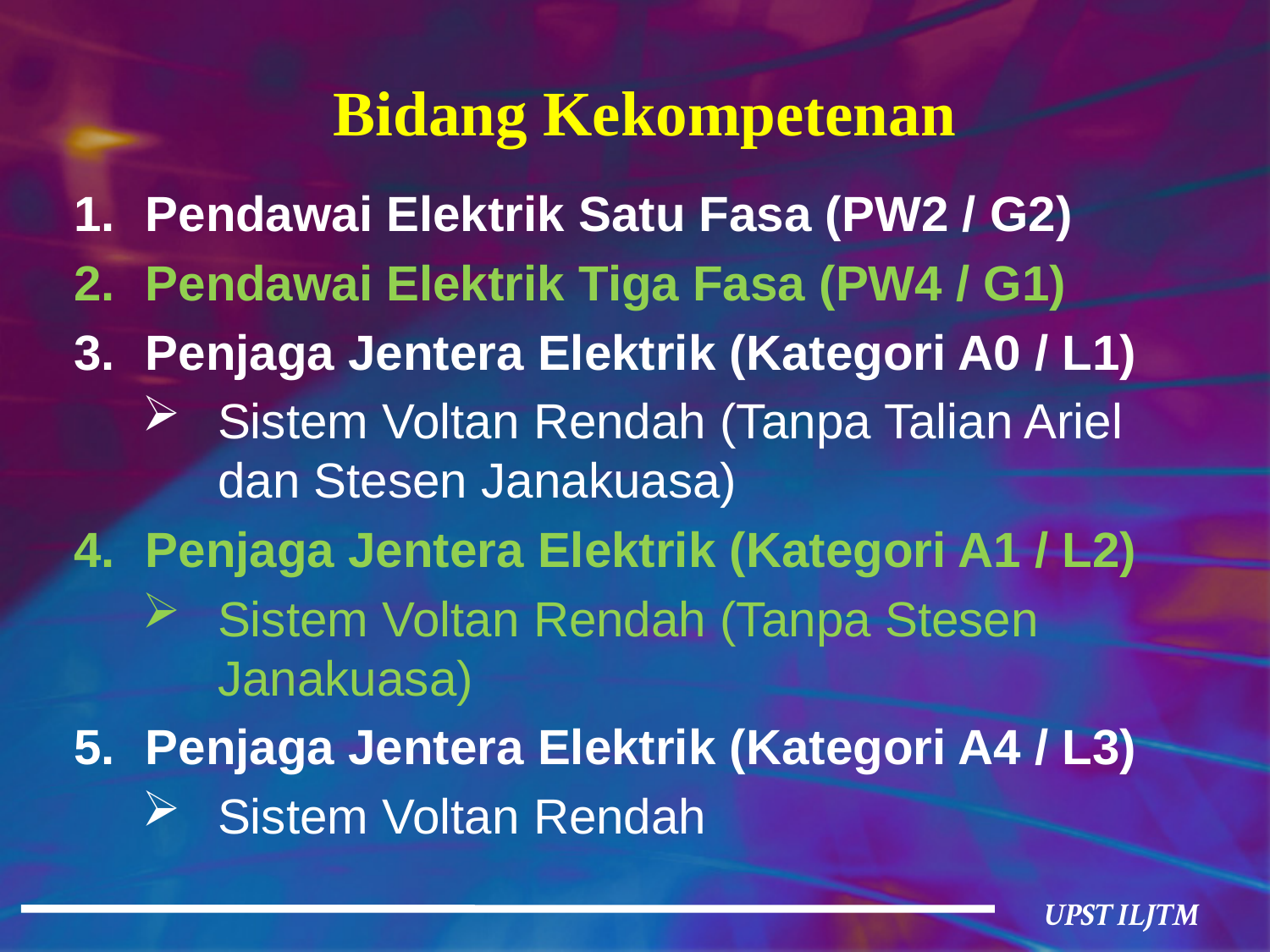

# Bidang Kekompetenan
Pendawai Elektrik Satu Fasa (PW2 / G2)
Pendawai Elektrik Tiga Fasa (PW4 / G1)
Penjaga Jentera Elektrik (Kategori A0 / L1)
Sistem Voltan Rendah (Tanpa Talian Ariel dan Stesen Janakuasa)
Penjaga Jentera Elektrik (Kategori A1 / L2)
Sistem Voltan Rendah (Tanpa Stesen Janakuasa)
Penjaga Jentera Elektrik (Kategori A4 / L3)
Sistem Voltan Rendah

UPST ILJTM